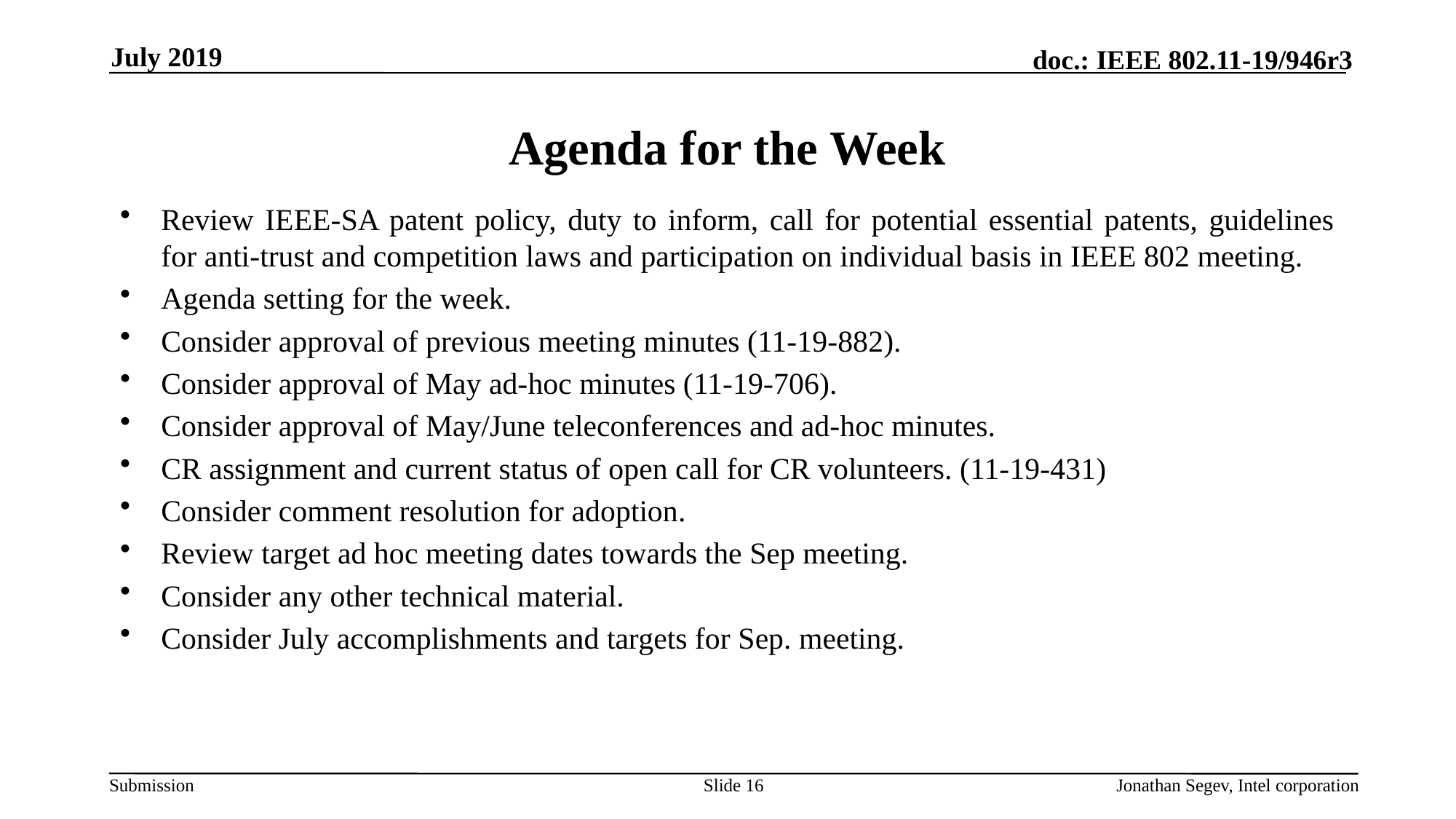

July 2019
# Agenda for the Week
Review IEEE-SA patent policy, duty to inform, call for potential essential patents, guidelines for anti-trust and competition laws and participation on individual basis in IEEE 802 meeting.
Agenda setting for the week.
Consider approval of previous meeting minutes (11-19-882).
Consider approval of May ad-hoc minutes (11-19-706).
Consider approval of May/June teleconferences and ad-hoc minutes.
CR assignment and current status of open call for CR volunteers. (11-19-431)
Consider comment resolution for adoption.
Review target ad hoc meeting dates towards the Sep meeting.
Consider any other technical material.
Consider July accomplishments and targets for Sep. meeting.

Slide 16
Jonathan Segev, Intel corporation